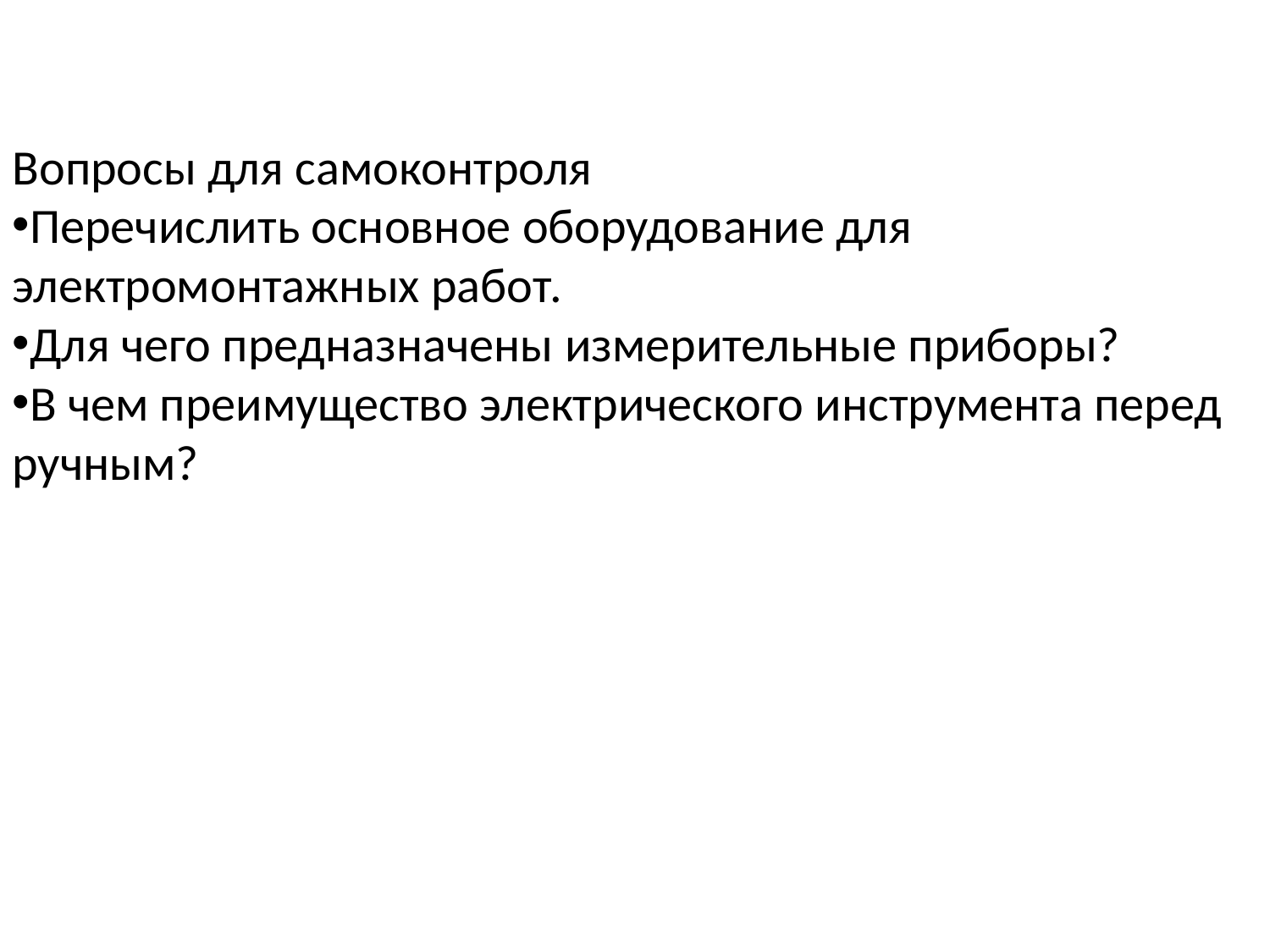

Вопросы для самоконтроля
Перечислить основное оборудование для электромонтажных работ.
Для чего предназначены измерительные приборы?
В чем преимущество электрического инструмента перед ручным?